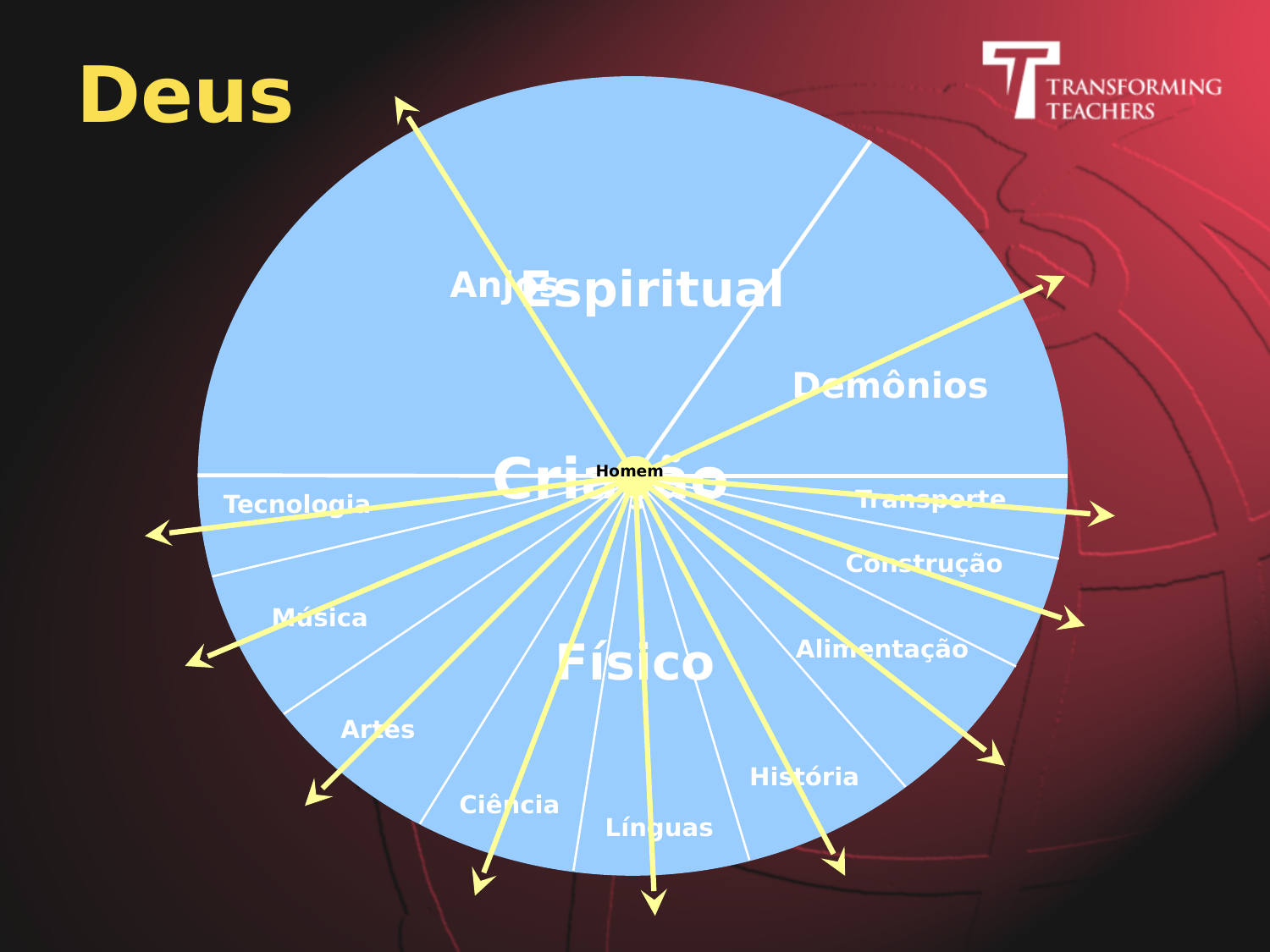

# Deus

Espiritual
Anjos

Demônios
Criação
Homem

Transporte
Tecnologia
Construção
Música
Físico
Alimentação
Artes
História
Ciência
Línguas